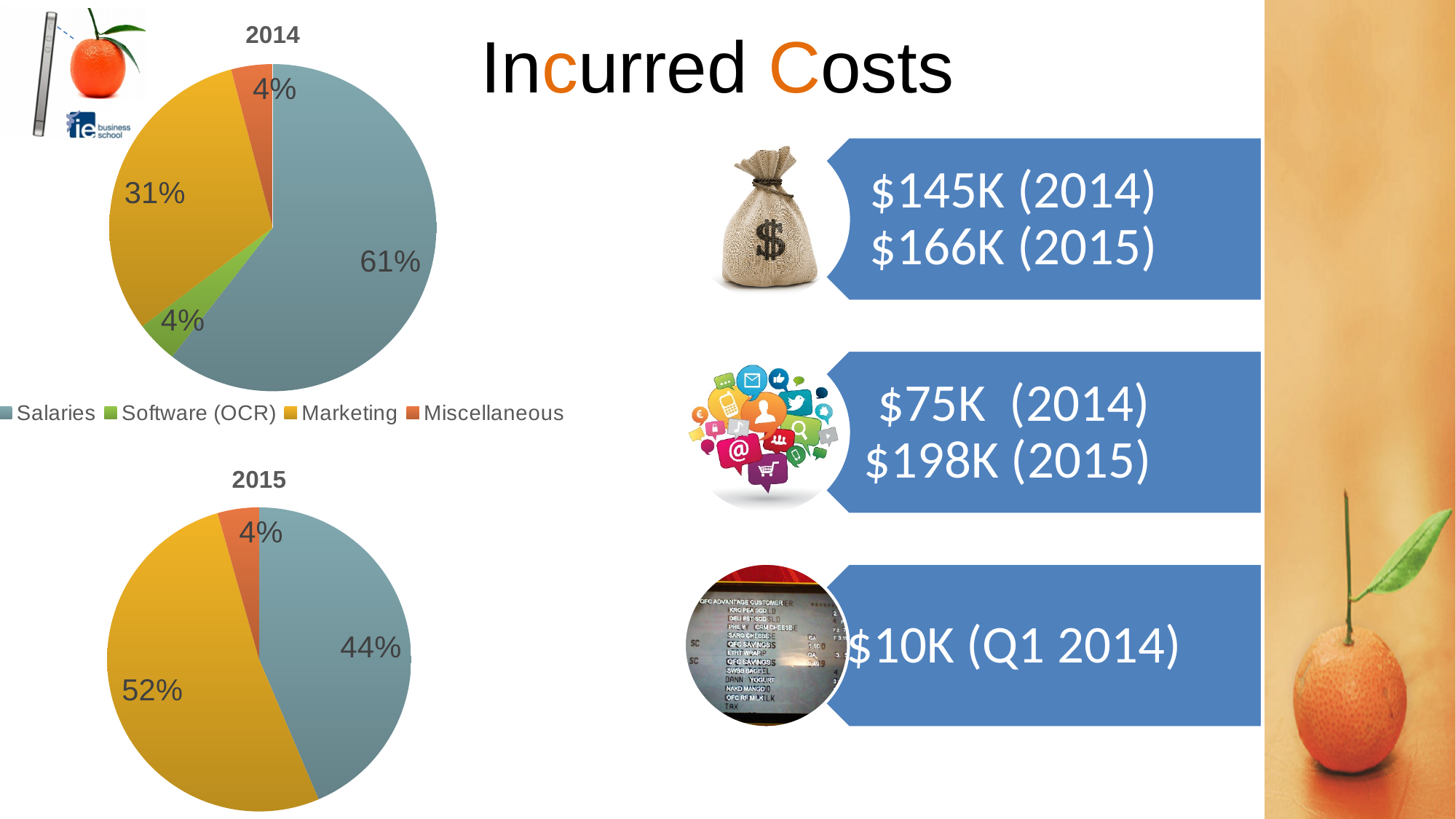

### Chart:

| Category | 2014 |
|---|---|
| Salaries | 145567.0 |
| Software (OCR) | 10000.0 |
| Marketing | 75000.0 |
| Miscellaneous | 9850.0 |
Incurred Costs
$145K (2014) $166K (2015)
$75K  (2014) $198K (2015)
$10K (Q1 2014)

### Chart:

| Category | 2015 |
|---|---|
| Salaries | 166100.0 |
| Software (OCR) | 0.0 |
| Marketing | 198000.0 |
| Miscellaneous | 16800.0 |